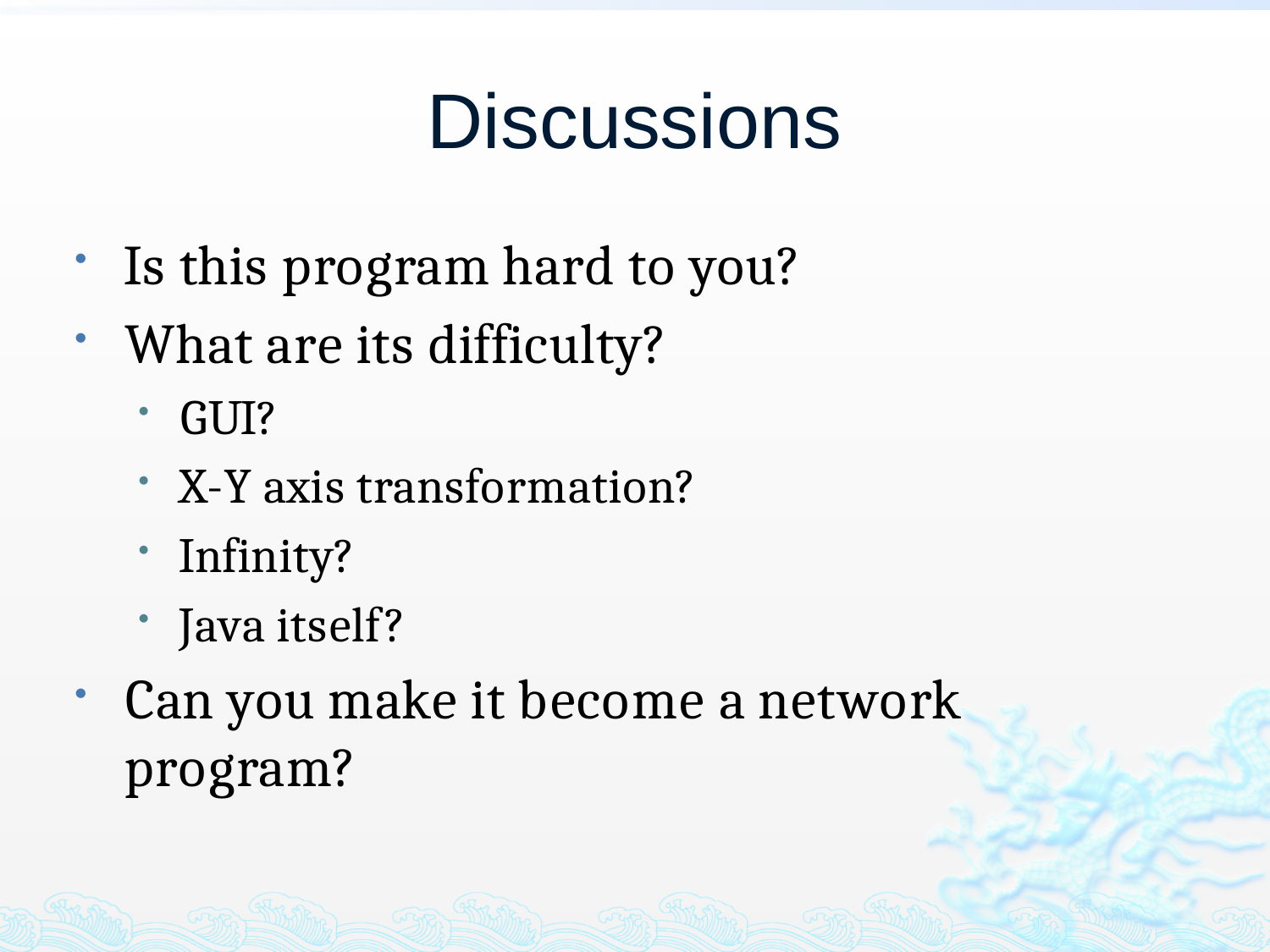

# Discussions
Is this program hard to you?
What are its difficulty?
GUI?
X-Y axis transformation?
Infinity?
Java itself?
Can you make it become a network program?